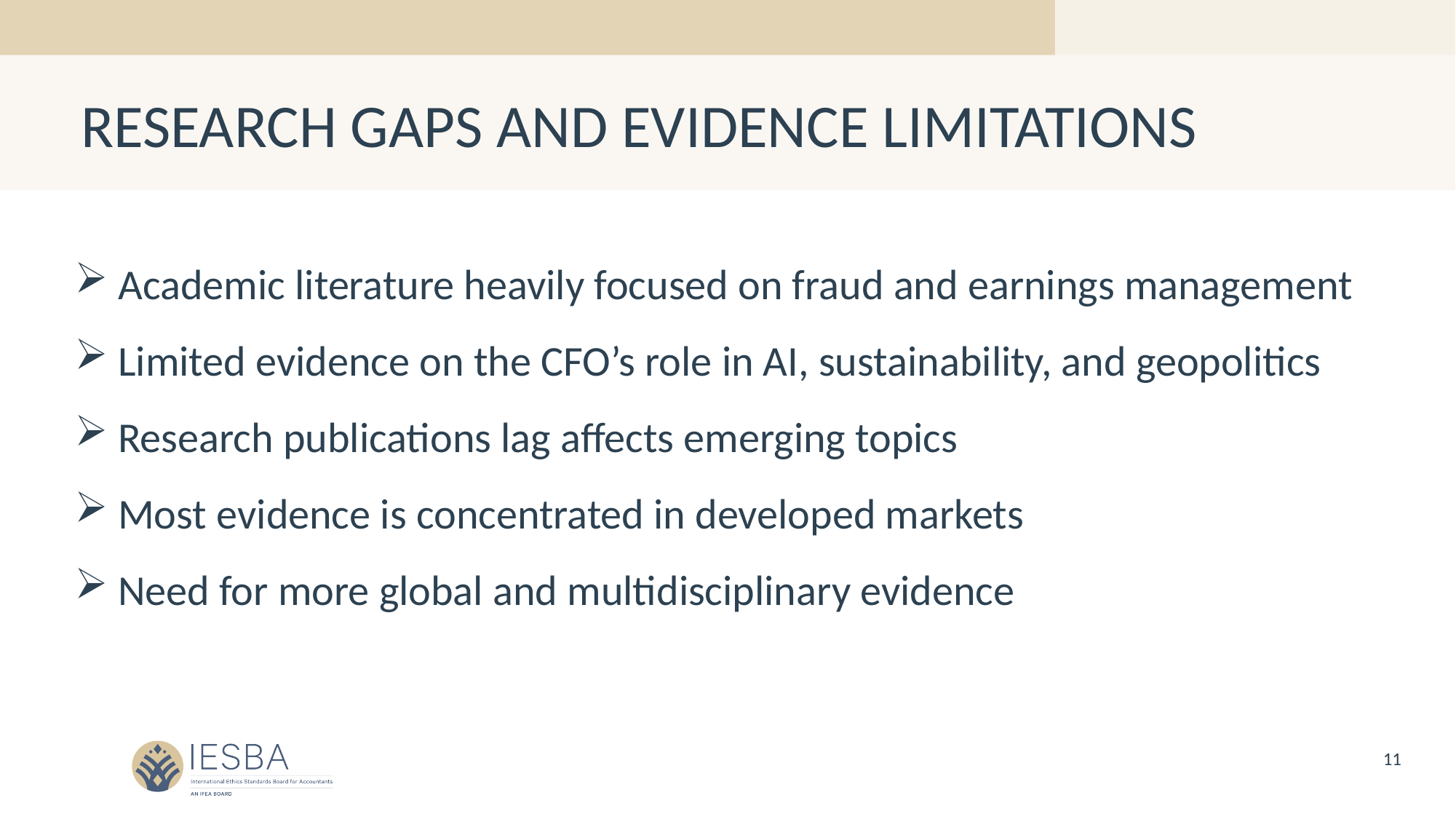

# RESEARCH GAPS AND EVIDENCE LIMITATIONS
 Academic literature heavily focused on fraud and earnings management
 Limited evidence on the CFO’s role in AI, sustainability, and geopolitics
 Research publications lag affects emerging topics
 Most evidence is concentrated in developed markets
 Need for more global and multidisciplinary evidence

11